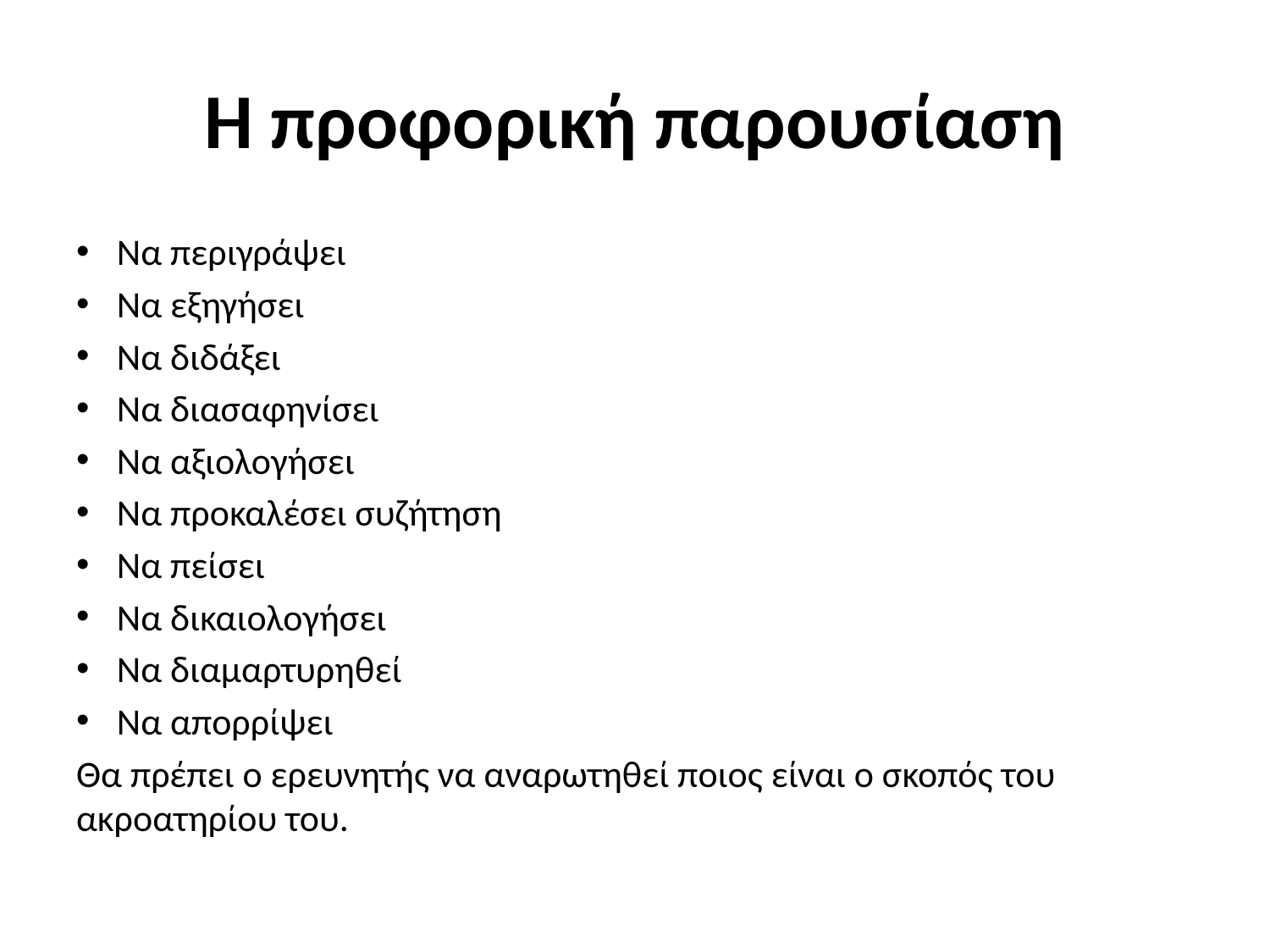

# H προφορική παρουσίαση
Να περιγράψει
Να εξηγήσει
Να διδάξει
Να διασαφηνίσει
Να αξιολογήσει
Να προκαλέσει συζήτηση
Να πείσει
Να δικαιολογήσει
Να διαμαρτυρηθεί
Να απορρίψει
Θα πρέπει ο ερευνητής να αναρωτηθεί ποιος είναι ο σκοπός του ακροατηρίου του.